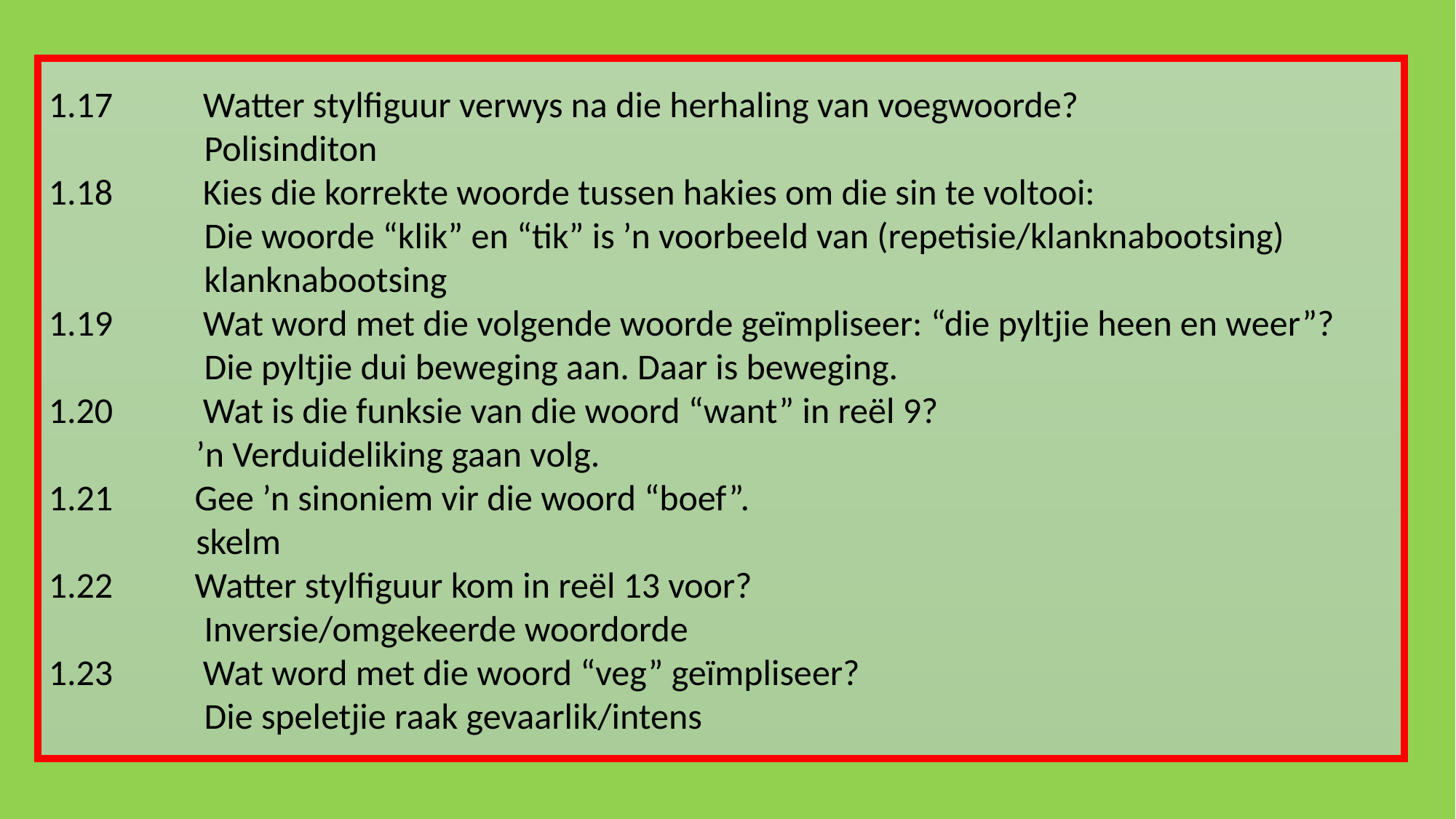

1.17           Watter stylfiguur verwys na die herhaling van voegwoorde?
                   Polisinditon
1.18           Kies die korrekte woorde tussen hakies om die sin te voltooi:
                   Die woorde “klik” en “tik” is ’n voorbeeld van (repetisie/klanknabootsing)
                   klanknabootsing
1.19           Wat word met die volgende woorde geïmpliseer: “die pyltjie heen en weer”?
                   Die pyltjie dui beweging aan. Daar is beweging.
1.20           Wat is die funksie van die woord “want” in reël 9?
                  ’n Verduideliking gaan volg.
1.21          Gee ’n sinoniem vir die woord “boef”.
                  skelm
1.22          Watter stylfiguur kom in reël 13 voor?
                   Inversie/omgekeerde woordorde
1.23           Wat word met die woord “veg” geïmpliseer?
                   Die speletjie raak gevaarlik/intens